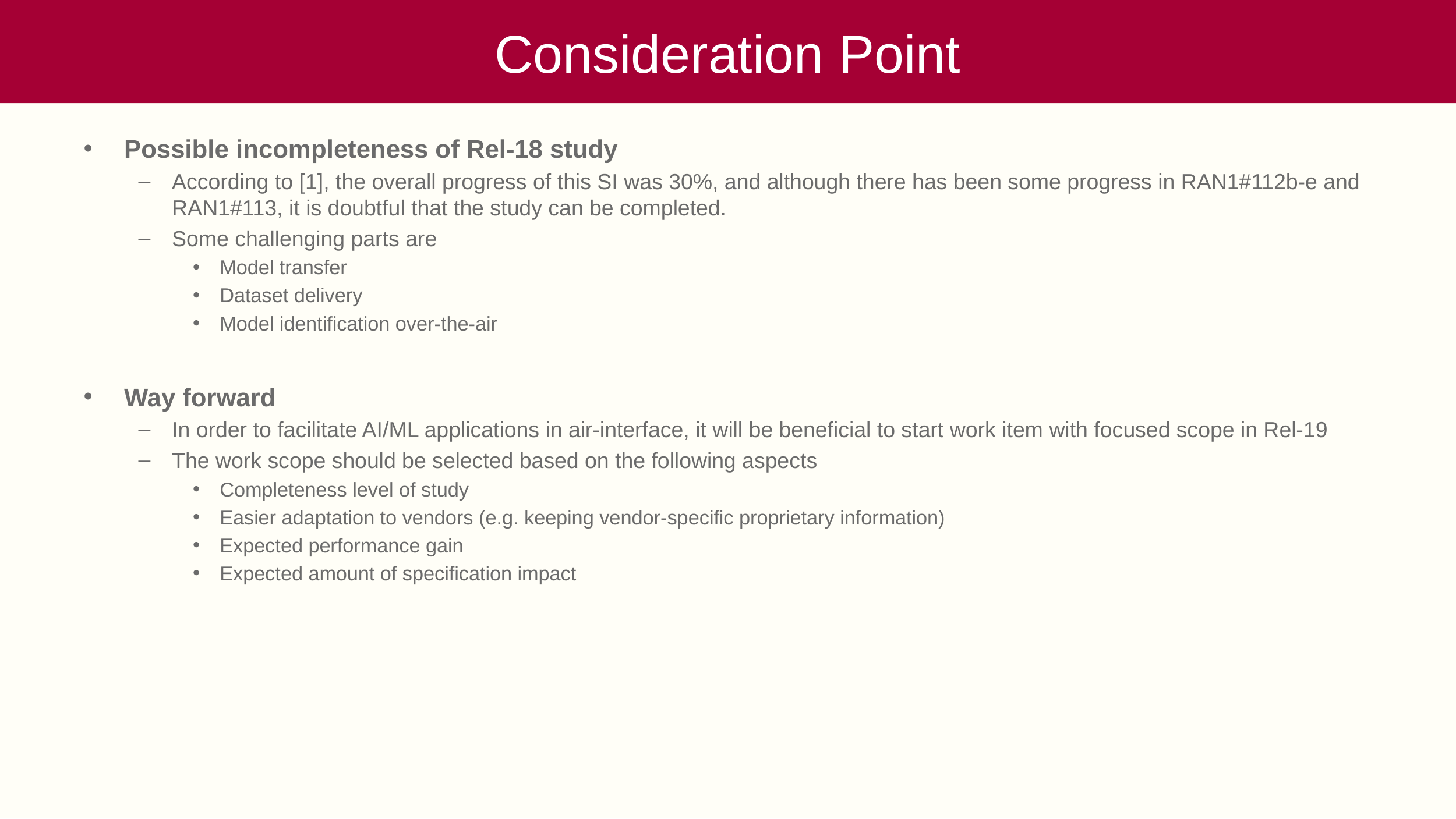

# Consideration Point
Possible incompleteness of Rel-18 study
According to [1], the overall progress of this SI was 30%, and although there has been some progress in RAN1#112b-e and RAN1#113, it is doubtful that the study can be completed.
Some challenging parts are
Model transfer
Dataset delivery
Model identification over-the-air

Way forward
In order to facilitate AI/ML applications in air-interface, it will be beneficial to start work item with focused scope in Rel-19
The work scope should be selected based on the following aspects
Completeness level of study
Easier adaptation to vendors (e.g. keeping vendor-specific proprietary information)
Expected performance gain
Expected amount of specification impact